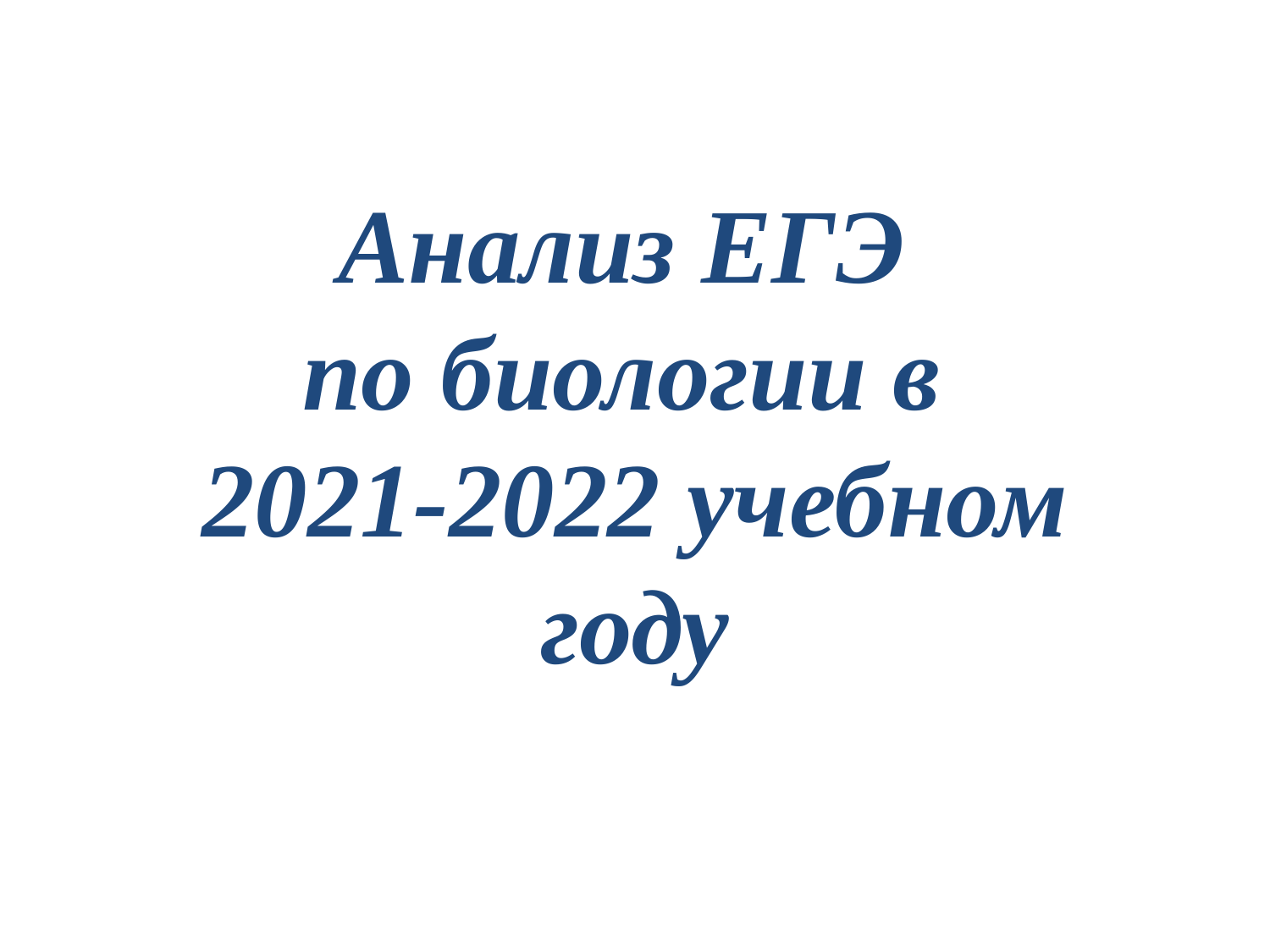

# Анализ ЕГЭ по биологии в 2021-2022 учебном году